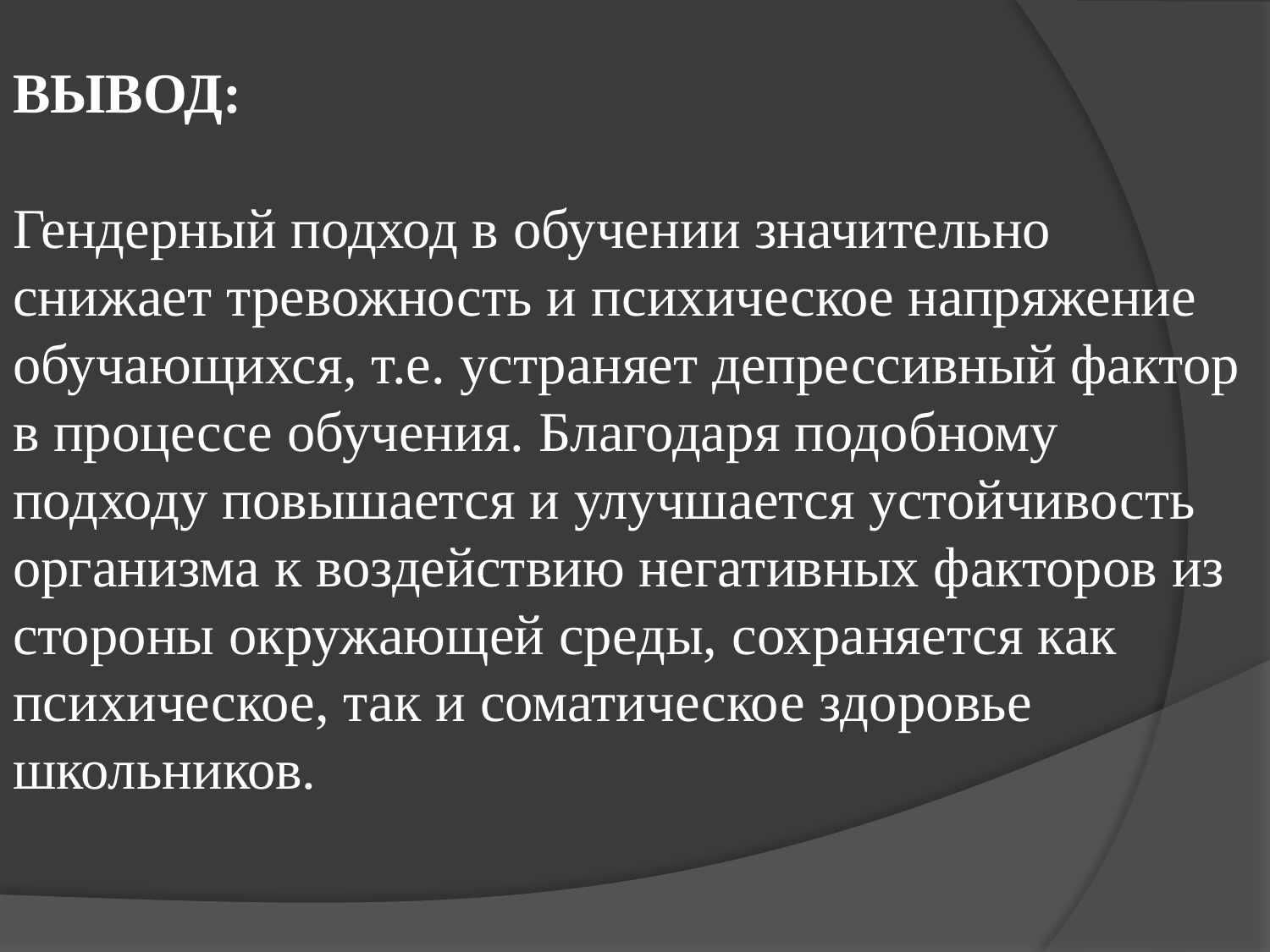

ВЫВОД:

Гендерный подход в обучении значительно снижает тревожность и психическое напряжение обучающихся, т.е. устраняет депрессивный фактор в процессе обучения. Благодаря подобному подходу повышается и улучшается устойчивость организма к воздействию негативных факторов из стороны окружающей среды, сохраняется как психическое, так и соматическое здоровье школьников.